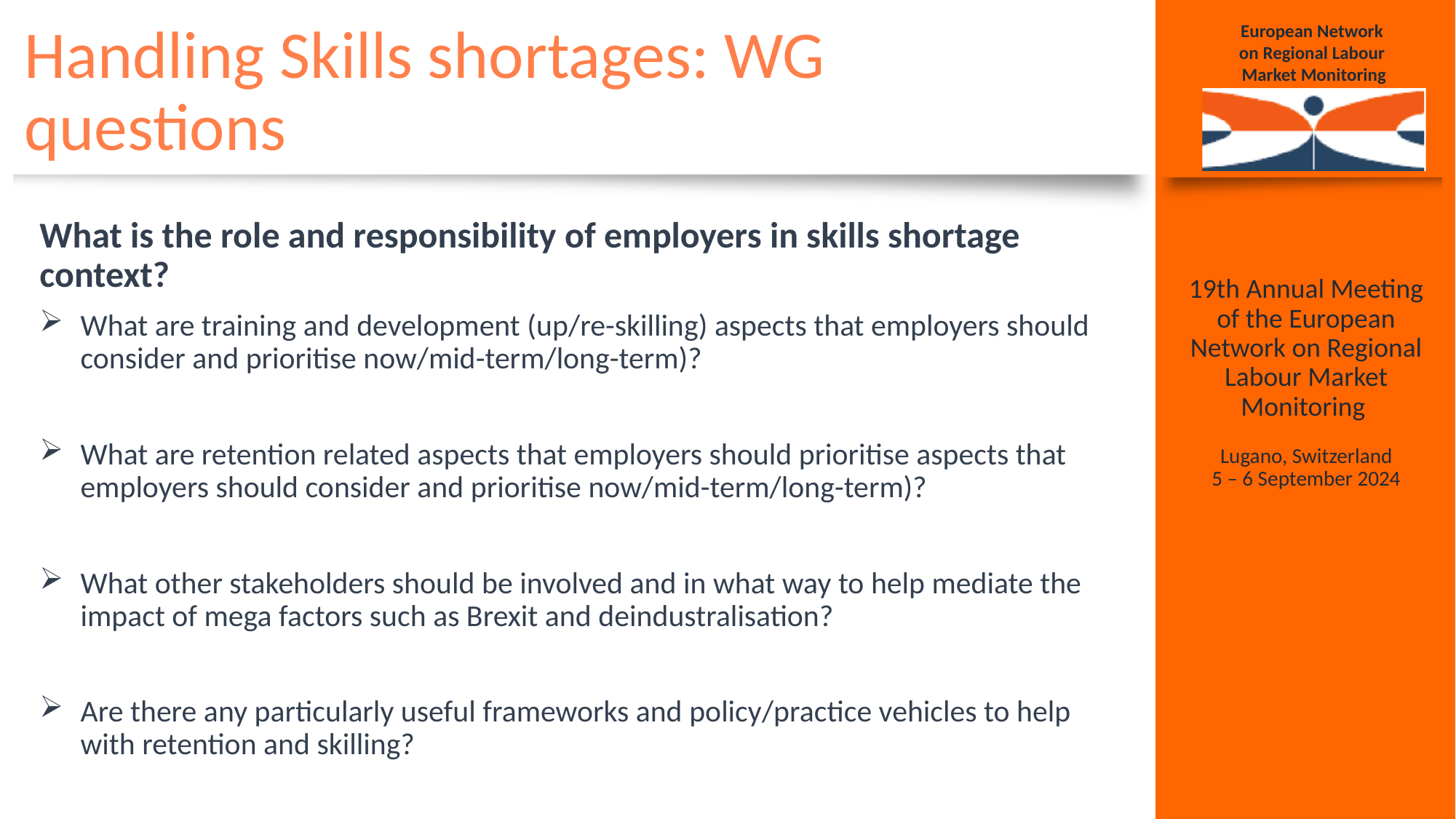

# Handling Skills shortages: WG questions
What is the role and responsibility of employers in skills shortage context?
What are training and development (up/re-skilling) aspects that employers should consider and prioritise now/mid-term/long-term)?

What are retention related aspects that employers should prioritise aspects that employers should consider and prioritise now/mid-term/long-term)?

What other stakeholders should be involved and in what way to help mediate the impact of mega factors such as Brexit and deindustralisation?

Are there any particularly useful frameworks and policy/practice vehicles to help with retention and skilling?